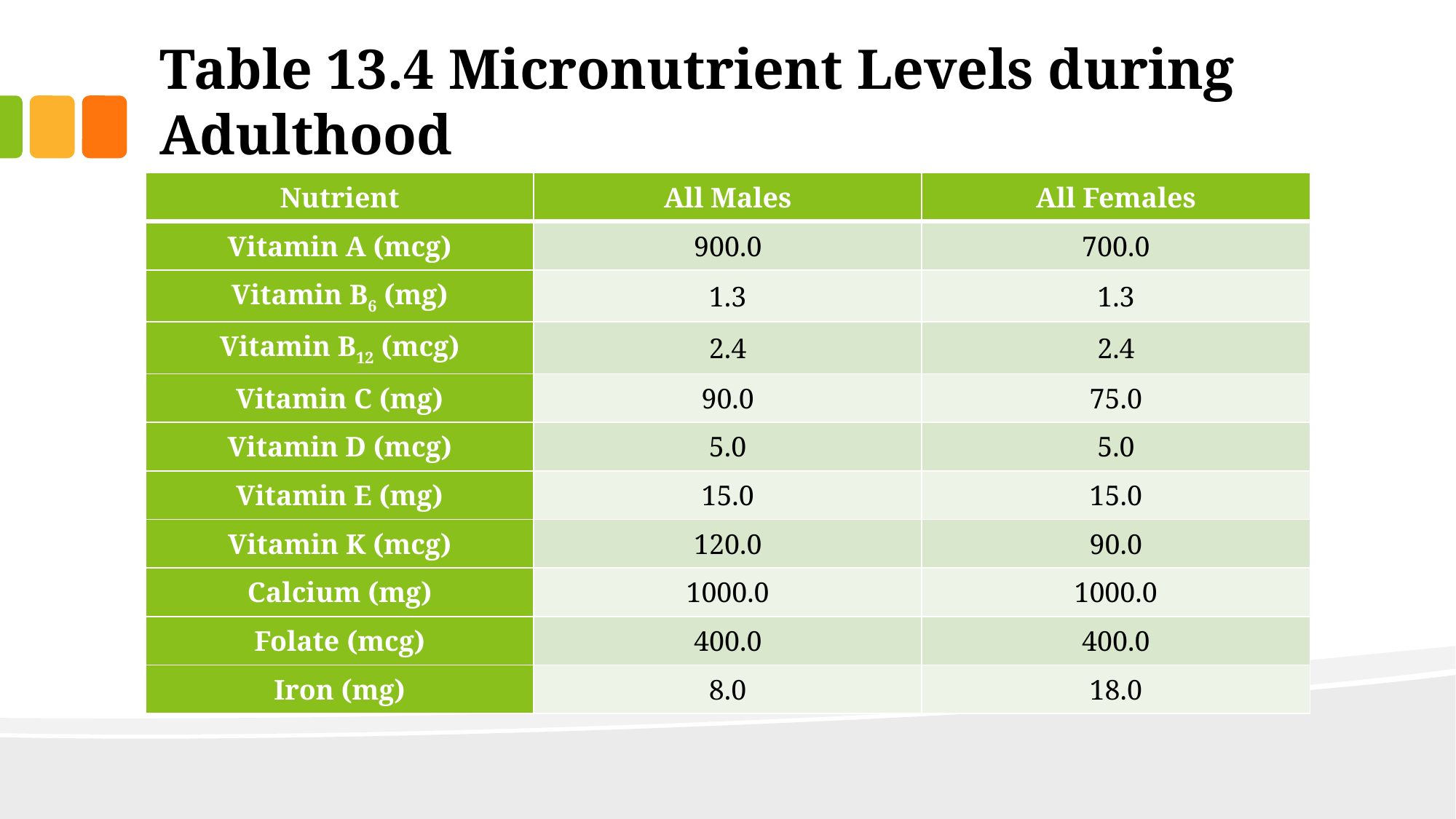

# Table 13.4 Micronutrient Levels during Adulthood
| Nutrient | All Males | All Females |
| --- | --- | --- |
| Vitamin A (mcg) | 900.0 | 700.0 |
| Vitamin B6 (mg) | 1.3 | 1.3 |
| Vitamin B12 (mcg) | 2.4 | 2.4 |
| Vitamin C (mg) | 90.0 | 75.0 |
| Vitamin D (mcg) | 5.0 | 5.0 |
| Vitamin E (mg) | 15.0 | 15.0 |
| Vitamin K (mcg) | 120.0 | 90.0 |
| Calcium (mg) | 1000.0 | 1000.0 |
| Folate (mcg) | 400.0 | 400.0 |
| Iron (mg) | 8.0 | 18.0 |